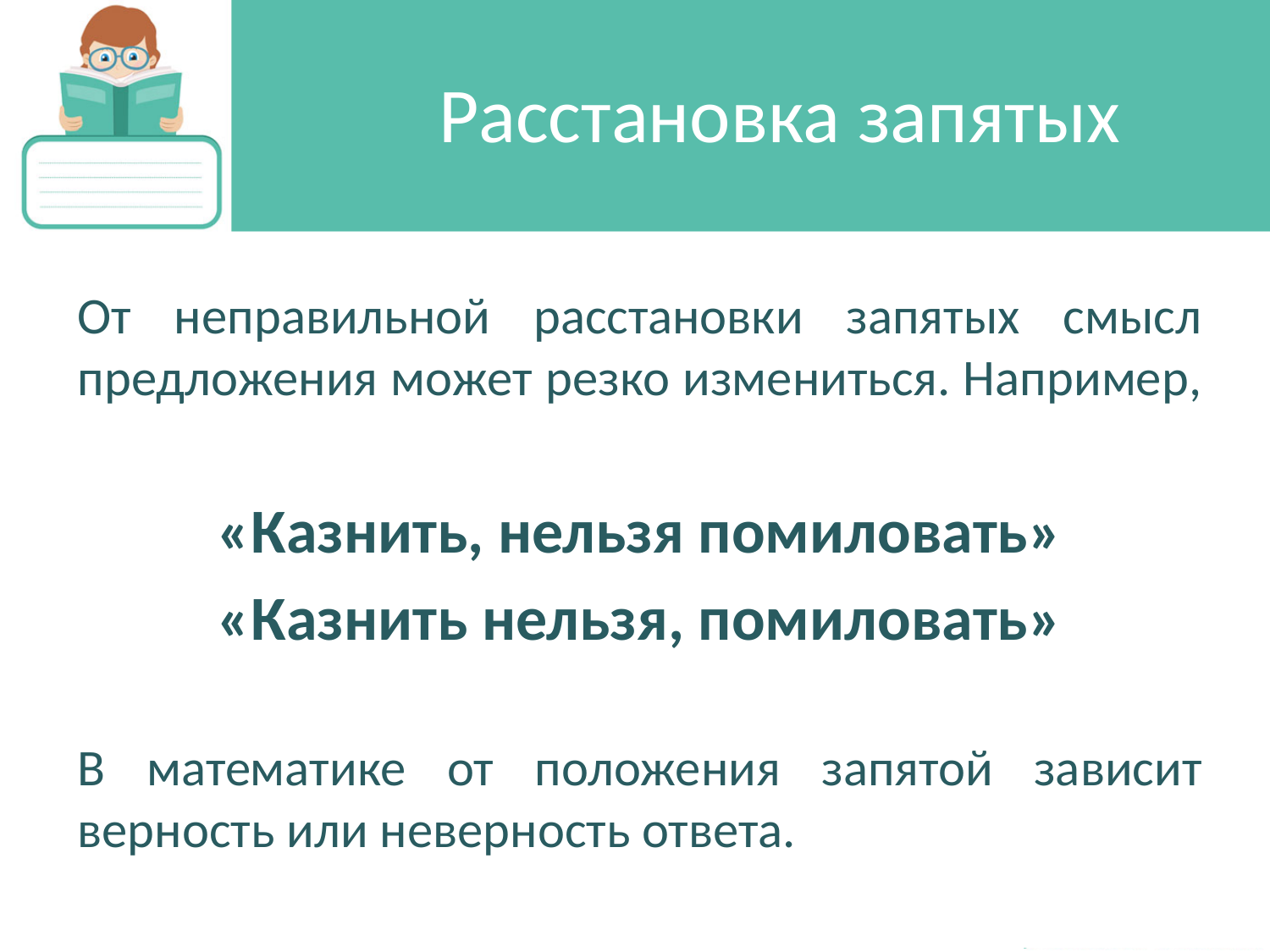

# Расстановка запятых
От неправильной расстановки запятых смысл предложения может резко измениться. Например,

«Казнить, нельзя помиловать»
«Казнить нельзя, помиловать»

В математике от положения запятой зависит верность или неверность ответа.